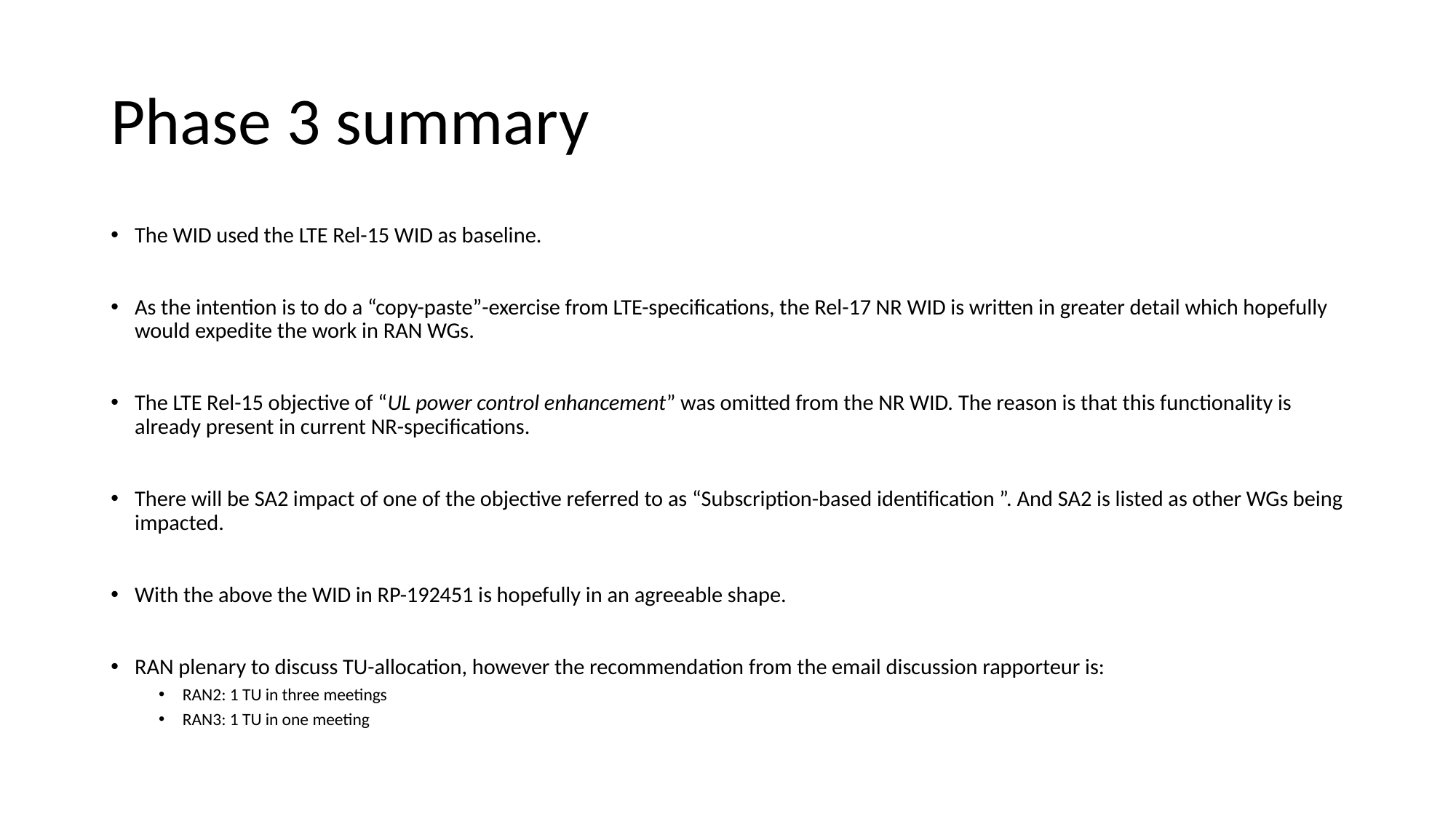

# Phase 3 summary
The WID used the LTE Rel-15 WID as baseline.

As the intention is to do a “copy-paste”-exercise from LTE-specifications, the Rel-17 NR WID is written in greater detail which hopefully would expedite the work in RAN WGs.

The LTE Rel-15 objective of “UL power control enhancement” was omitted from the NR WID. The reason is that this functionality is already present in current NR-specifications.

There will be SA2 impact of one of the objective referred to as “Subscription-based identification ”. And SA2 is listed as other WGs being impacted.

With the above the WID in RP-192451 is hopefully in an agreeable shape.

RAN plenary to discuss TU-allocation, however the recommendation from the email discussion rapporteur is:
RAN2: 1 TU in three meetings
RAN3: 1 TU in one meeting